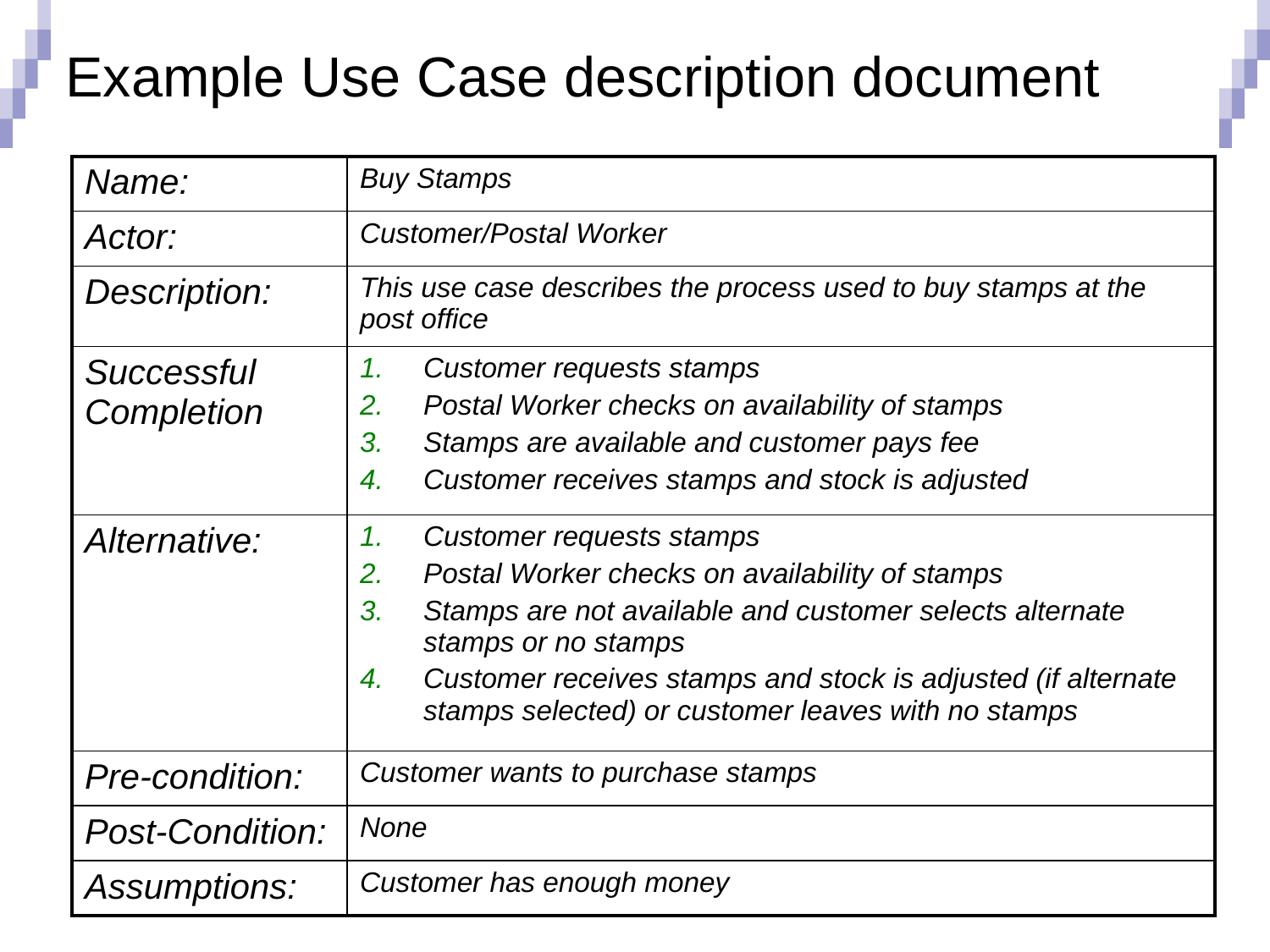

# Example Use Case description document
| Name: | Buy Stamps |
| --- | --- |
| Actor: | Customer/Postal Worker |
| Description: | This use case describes the process used to buy stamps at the post office |
| Successful Completion | Customer requests stamps Postal Worker checks on availability of stamps Stamps are available and customer pays fee Customer receives stamps and stock is adjusted |
| Alternative: | Customer requests stamps Postal Worker checks on availability of stamps Stamps are not available and customer selects alternate stamps or no stamps Customer receives stamps and stock is adjusted (if alternate stamps selected) or customer leaves with no stamps |
| Pre-condition: | Customer wants to purchase stamps |
| Post-Condition: | None |
| Assumptions: | Customer has enough money |